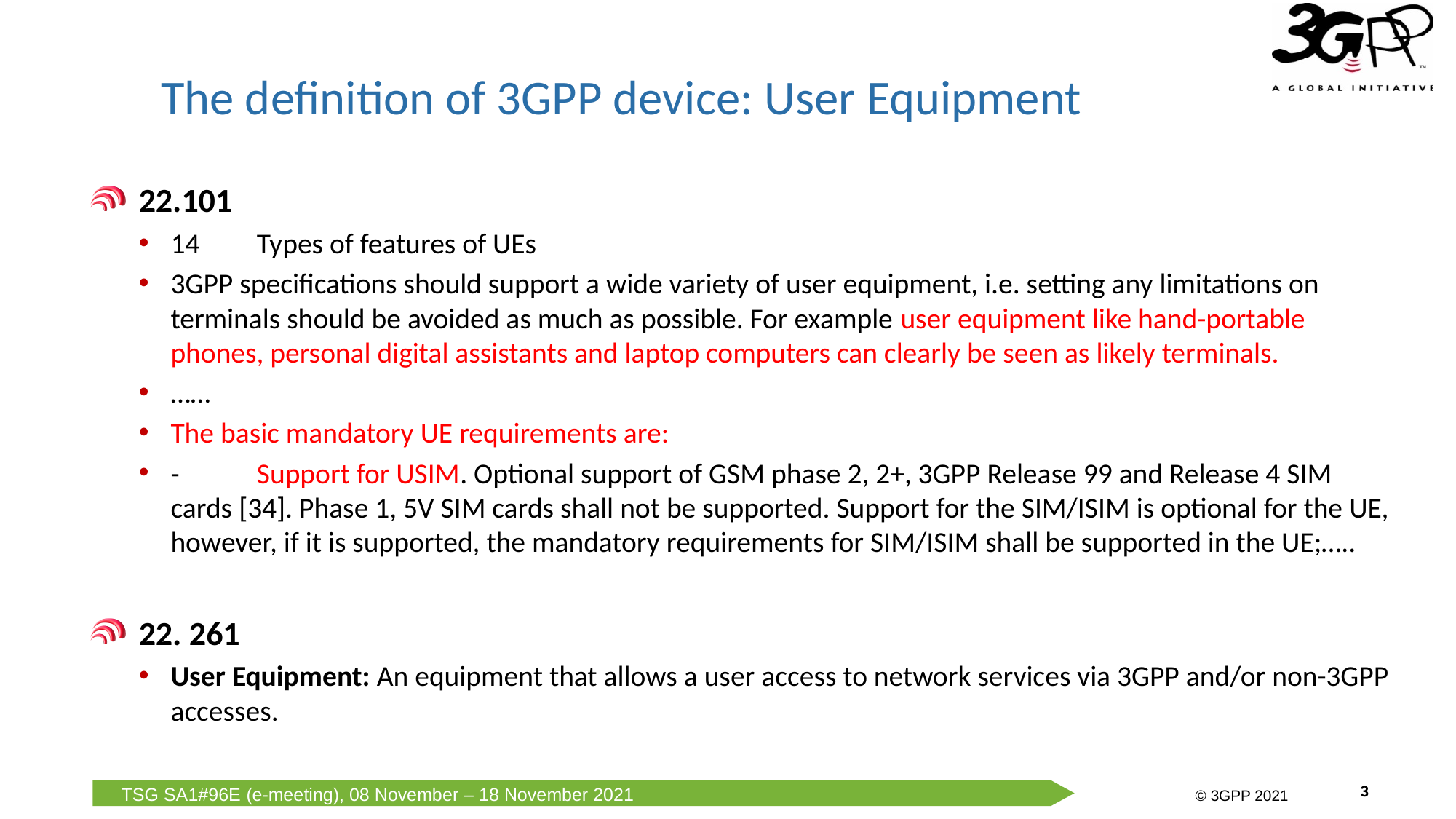

# The definition of 3GPP device: User Equipment
22.101
14	Types of features of UEs
3GPP specifications should support a wide variety of user equipment, i.e. setting any limitations on terminals should be avoided as much as possible. For example user equipment like hand-portable phones, personal digital assistants and laptop computers can clearly be seen as likely terminals.
……
The basic mandatory UE requirements are:
-	Support for USIM. Optional support of GSM phase 2, 2+, 3GPP Release 99 and Release 4 SIM cards [34]. Phase 1, 5V SIM cards shall not be supported. Support for the SIM/ISIM is optional for the UE, however, if it is supported, the mandatory requirements for SIM/ISIM shall be supported in the UE;…..

22. 261
User Equipment: An equipment that allows a user access to network services via 3GPP and/or non-3GPP accesses.